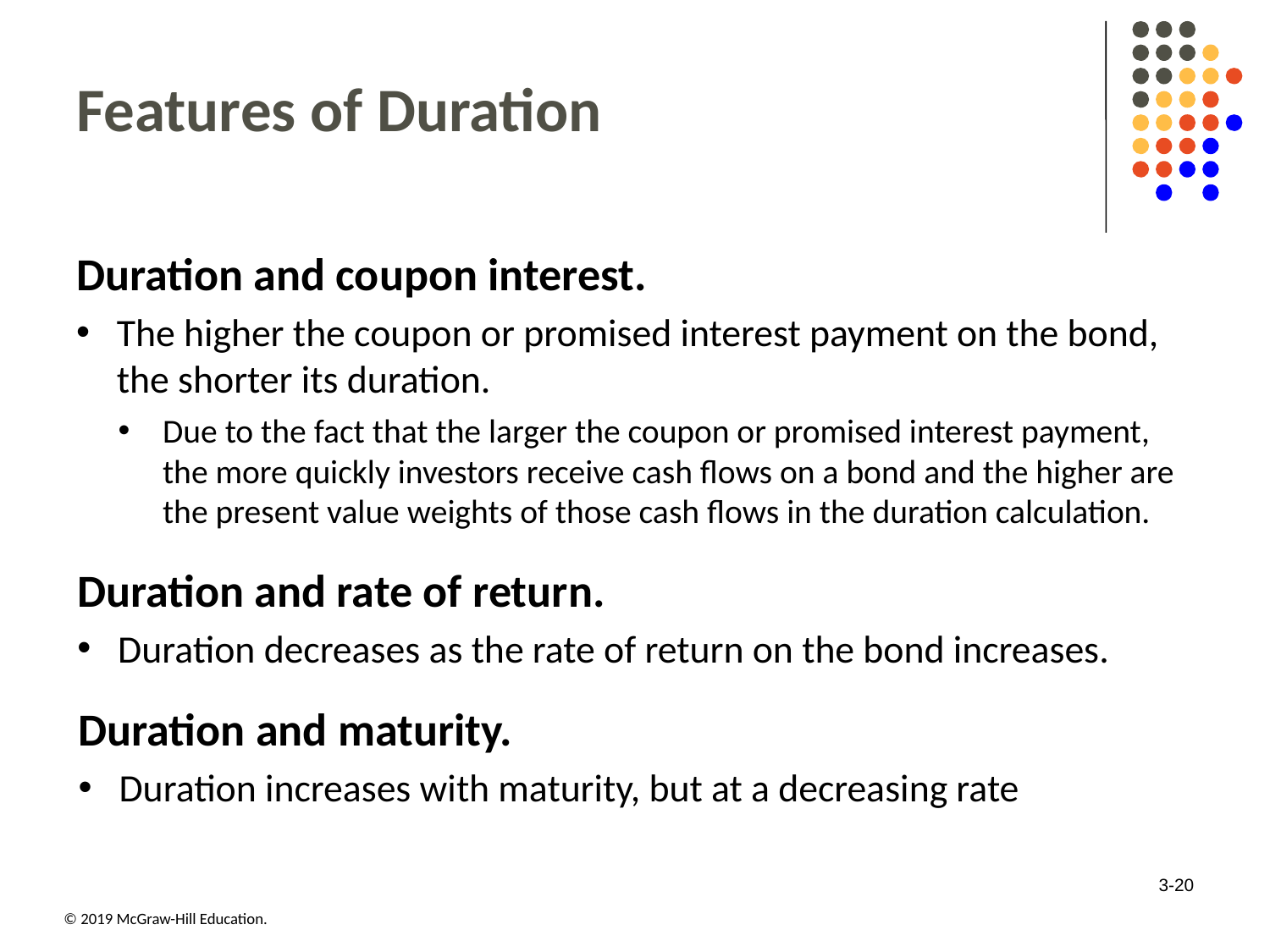

# Features of Duration
Duration and coupon interest.
The higher the coupon or promised interest payment on the bond, the shorter its duration.
Due to the fact that the larger the coupon or promised interest payment, the more quickly investors receive cash flows on a bond and the higher are the present value weights of those cash flows in the duration calculation.
Duration and rate of return.
Duration decreases as the rate of return on the bond increases.
Duration and maturity.
Duration increases with maturity, but at a decreasing rate
3-20